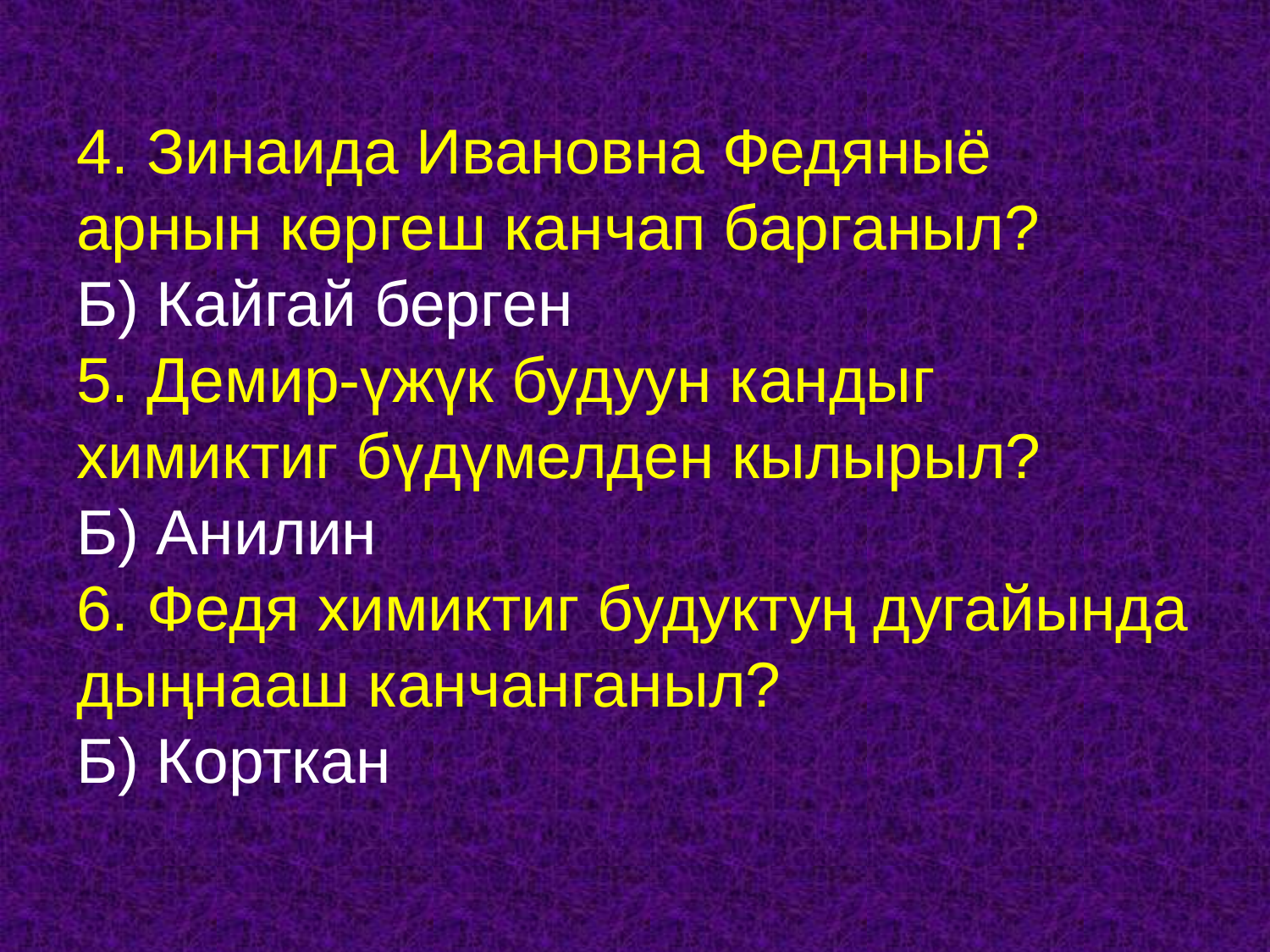

# 4. Зинаида Ивановна Федяныё арнын көргеш канчап барганыл? Б) Кайгай берген 5. Демир-үжүк будуун кандыг химиктиг бүдүмелден кылырыл? Б) Анилин 6. Федя химиктиг будуктуң дугайында дыңнааш канчанганыл? Б) Корткан